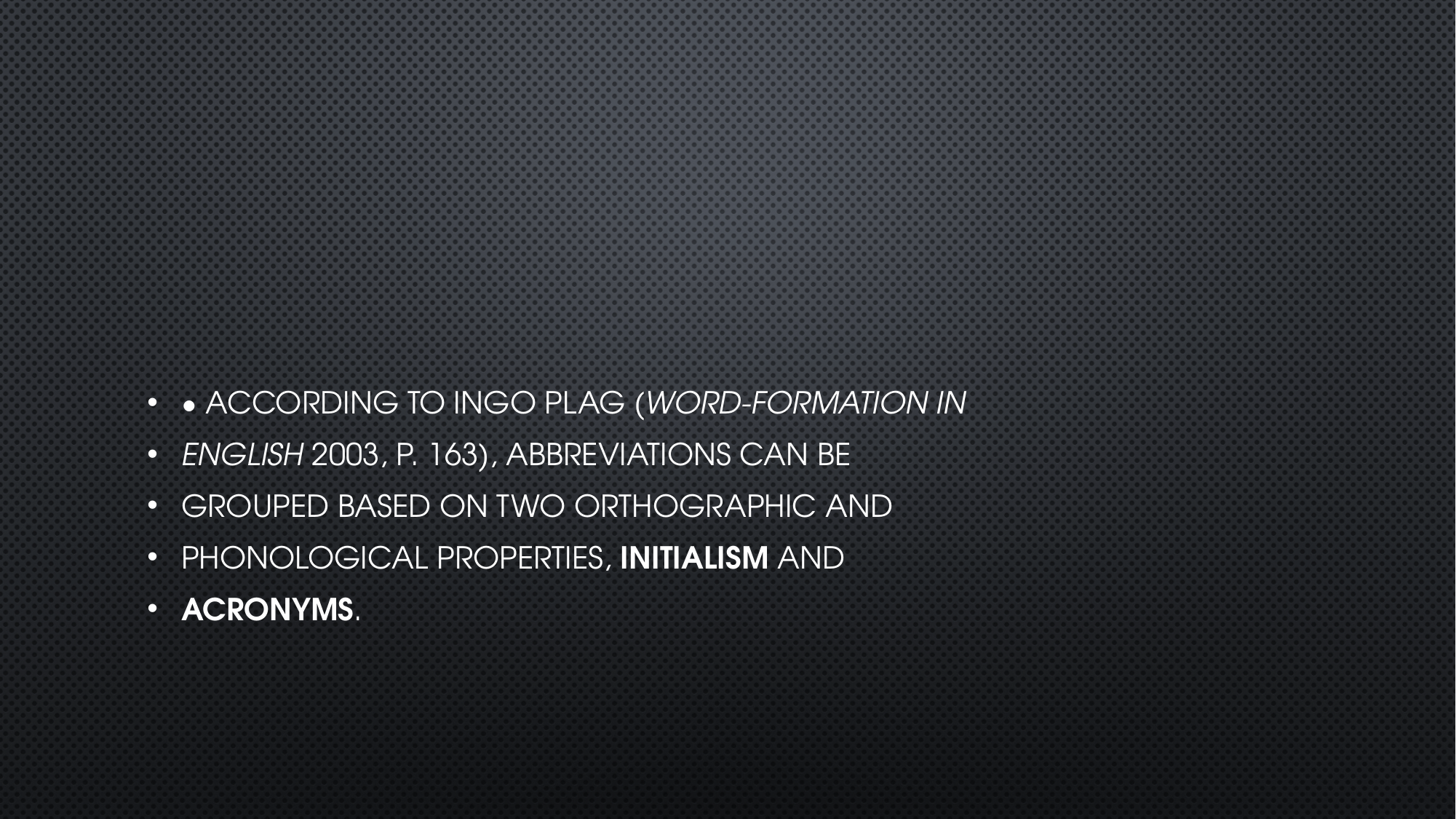

#
• According to Ingo Plag (Word-Formation in
English 2003, p. 163), abbreviations can be
grouped based on two orthographic and
phonological properties, initialism and
acronyms.